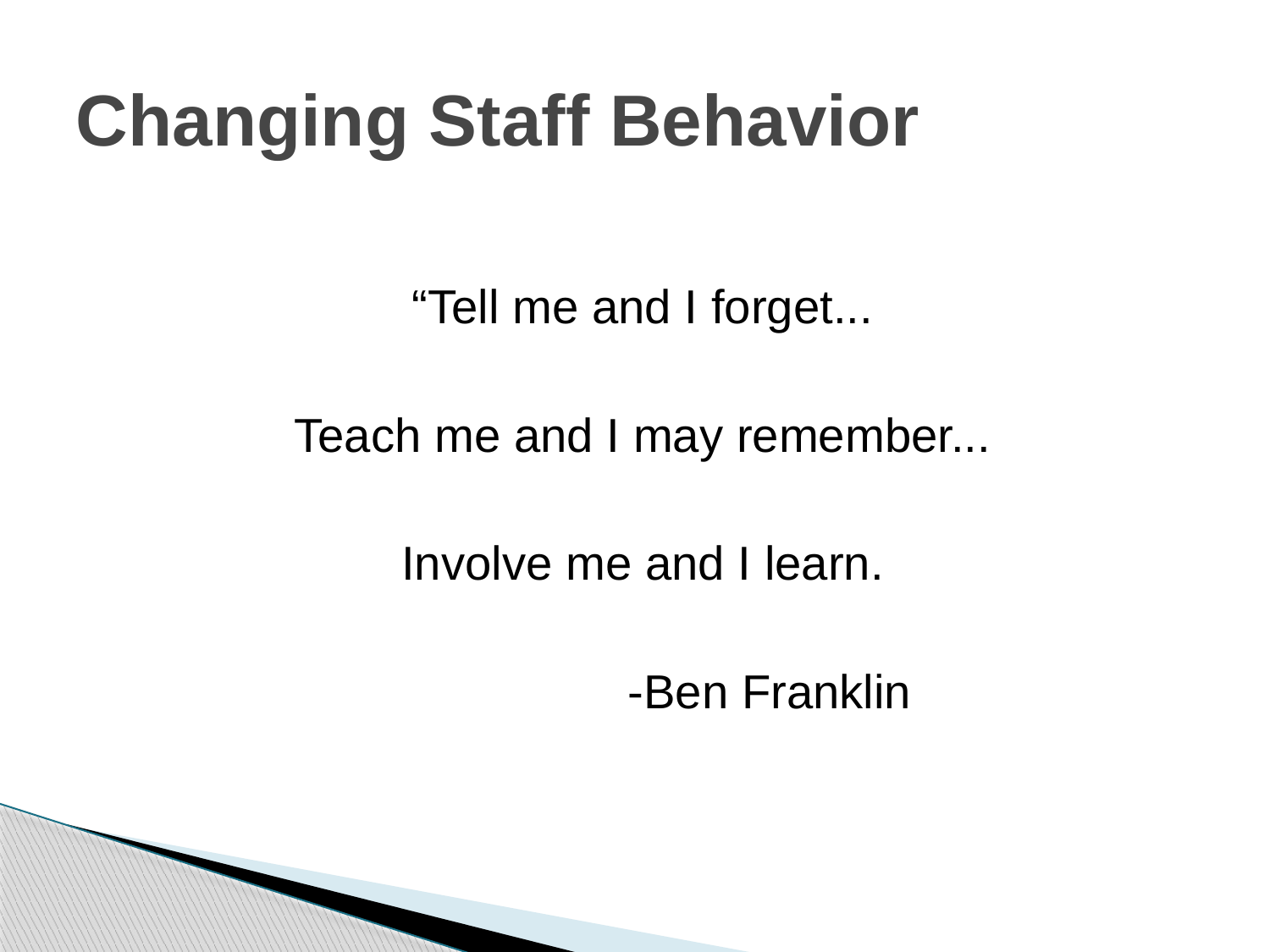

# Changing Staff Behavior

“Tell me and I forget...

Teach me and I may remember...

Involve me and I learn.

		-Ben Franklin